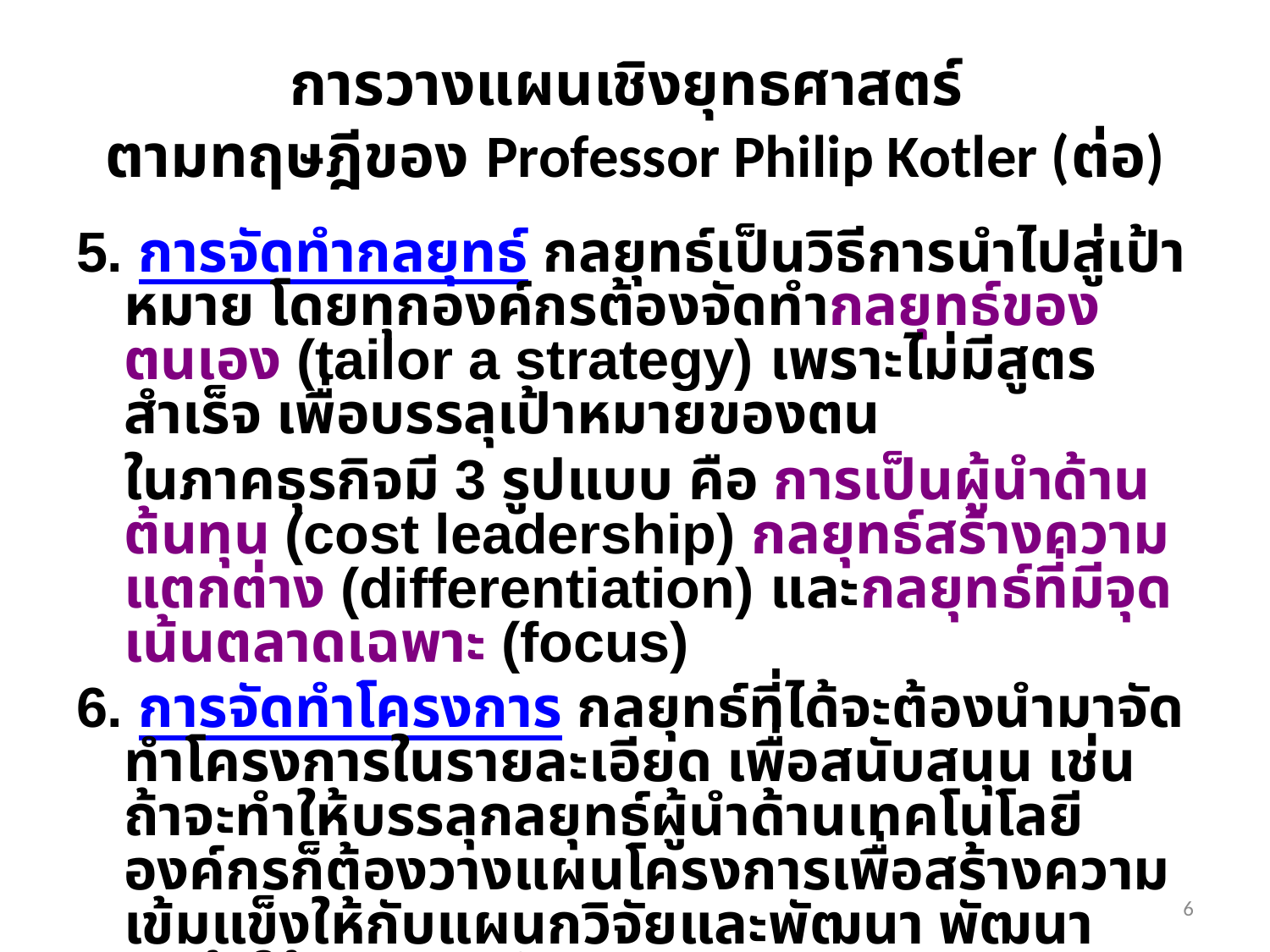

# การวางแผนเชิงยุทธศาสตร์ ตามทฤษฎีของ Professor Philip Kotler (ต่อ)
5. การจัดทำกลยุทธ์ กลยุทธ์เป็นวิธีการนำไปสู่เป้าหมาย โดยทุกองค์กรต้องจัดทำกลยุทธ์ของตนเอง (tailor a strategy) เพราะไม่มีสูตรสำเร็จ เพื่อบรรลุเป้าหมายของตน
	ในภาคธุรกิจมี 3 รูปแบบ คือ การเป็นผู้นำด้านต้นทุน (cost leadership) กลยุทธ์สร้างความแตกต่าง (differentiation) และกลยุทธ์ที่มีจุดเน้นตลาดเฉพาะ (focus)
6. การจัดทำโครงการ กลยุทธ์ที่ได้จะต้องนำมาจัดทำโครงการในรายละเอียด เพื่อสนับสนุน เช่น ถ้าจะทำให้บรรลุกลยุทธ์ผู้นำด้านเทคโนโลยี องค์กรก็ต้องวางแผนโครงการเพื่อสร้างความเข้มแข็งให้กับแผนกวิจัยและพัฒนา พัฒนาสินค้าให้ทันสมัย ฝึกอบรมพนักงานเทคนิค หรือโฆษณาสินค้า สร้างภาพลักษณ์ผู้นำด้านเทคโนโลยี ฯลฯ

6